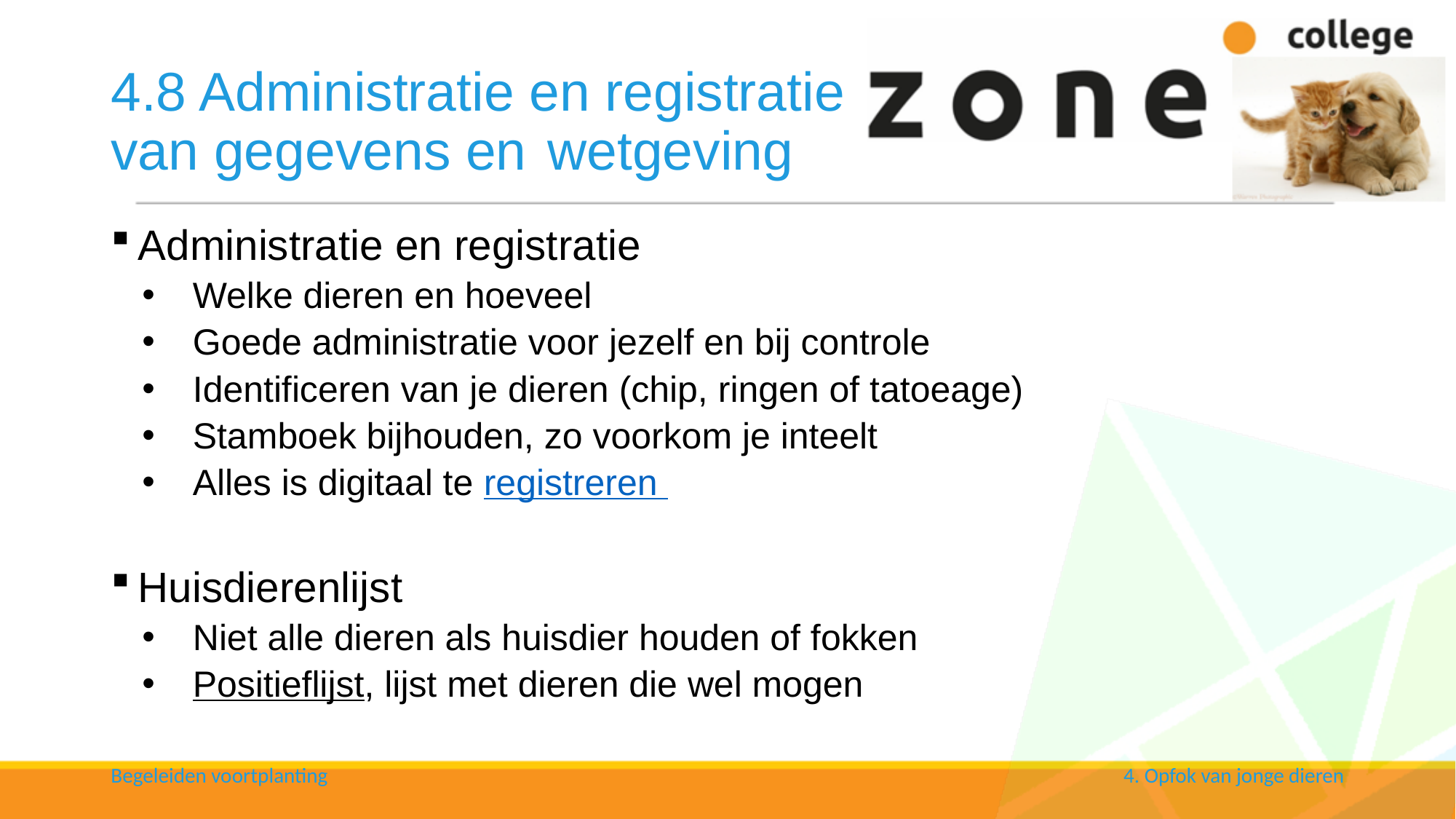

# 4.8 Administratie en registratie van gegevens en 	wetgeving
Administratie en registratie
Welke dieren en hoeveel
Goede administratie voor jezelf en bij controle
Identificeren van je dieren (chip, ringen of tatoeage)
Stamboek bijhouden, zo voorkom je inteelt
Alles is digitaal te registreren

Huisdierenlijst
Niet alle dieren als huisdier houden of fokken
Positieflijst, lijst met dieren die wel mogen

Begeleiden voortplanting
4. Opfok van jonge dieren